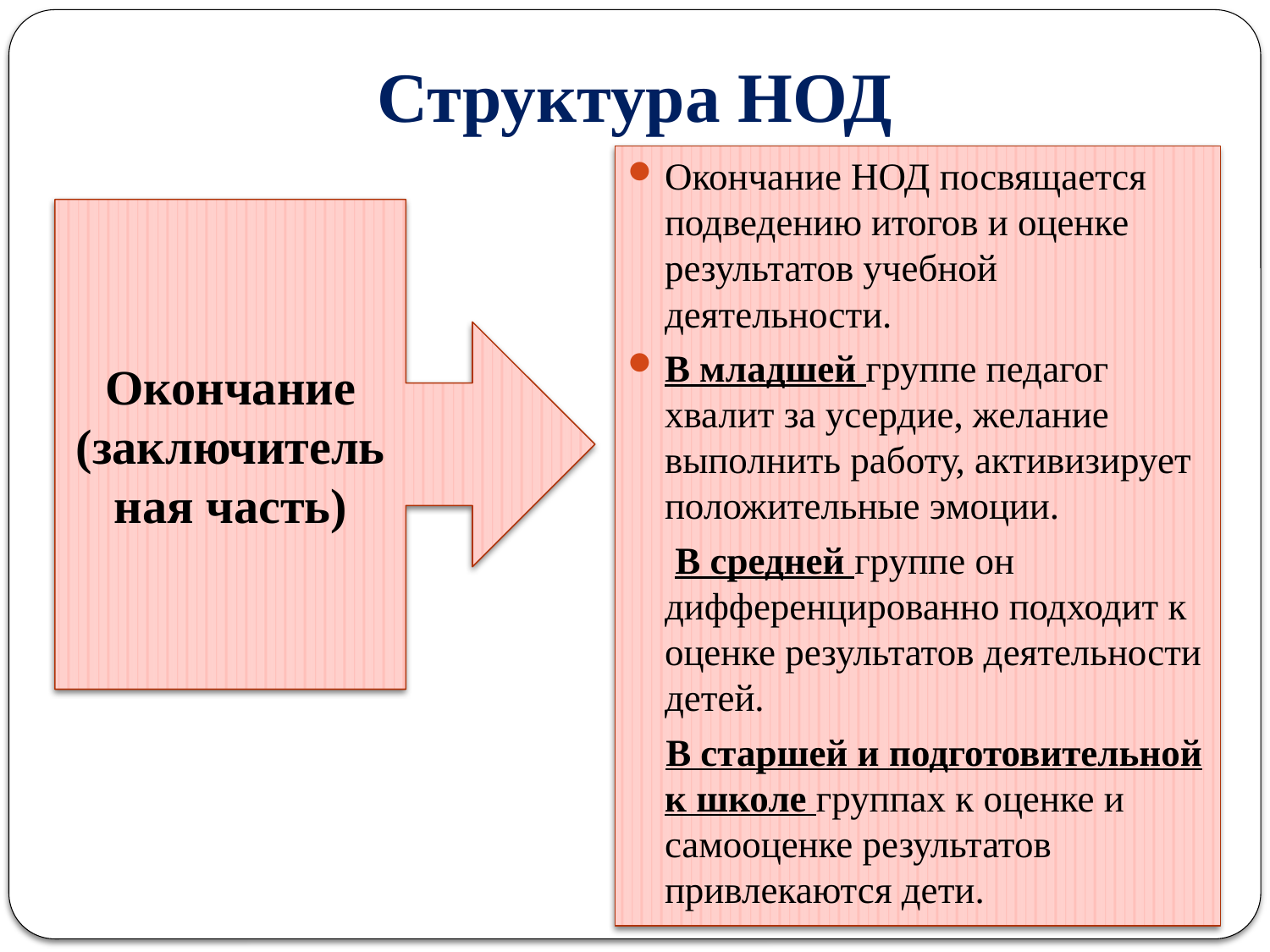

# Структура НОД
Окончание НОД посвящается подведению итогов и оценке результатов учебной деятельности.
В младшей группе педагог хвалит за усердие, желание выполнить работу, активизирует положительные эмоции.
     В средней группе он дифференцированно подходит к оценке результатов деятельности детей.
    В старшей и подготовительной к школе группах к оценке и самооценке результатов привлекаются дети.
Окончание
(заключительная часть)